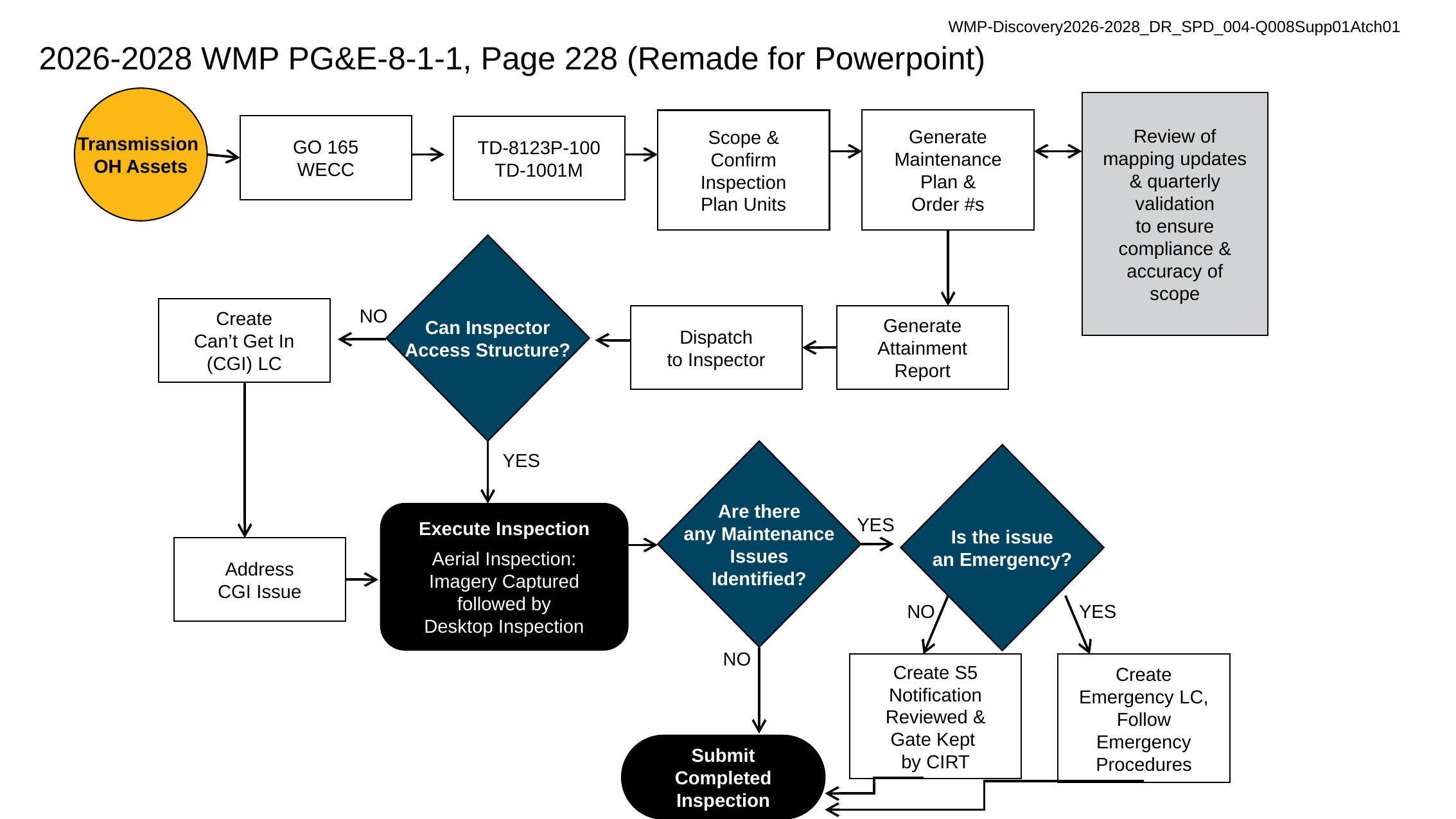

WMP-Discovery2026-2028_DR_SPD_004-Q008Supp01Atch01
# 2026-2028 WMP PG&E-8-1-1, Page 228 (Remade for Powerpoint)
Transmission
OH Assets
Review of
mapping updates
& quarterly
validation
to ensure
compliance &
accuracy of
scope
Generate
Maintenance
Plan &
Order #s
Scope &
Confirm
Inspection
Plan Units
GO 165
WECC
TD-8123P-100
TD-1001M
Can Inspector
Access Structure?
Create
Can’t Get In
(CGI) LC
NO
Generate
Attainment
Report
Dispatch
to Inspector
Are there
any Maintenance
Issues
Identified?
YES
Is the issue
an Emergency?
Execute Inspection
Aerial Inspection:
Imagery Captured
followed by
Desktop Inspection
YES
Address
CGI Issue
YES
NO
NO
Create S5
Notification
Reviewed &
Gate Kept
by CIRT
Create
Emergency LC,
Follow
Emergency
Procedures
Submit
Completed
Inspection